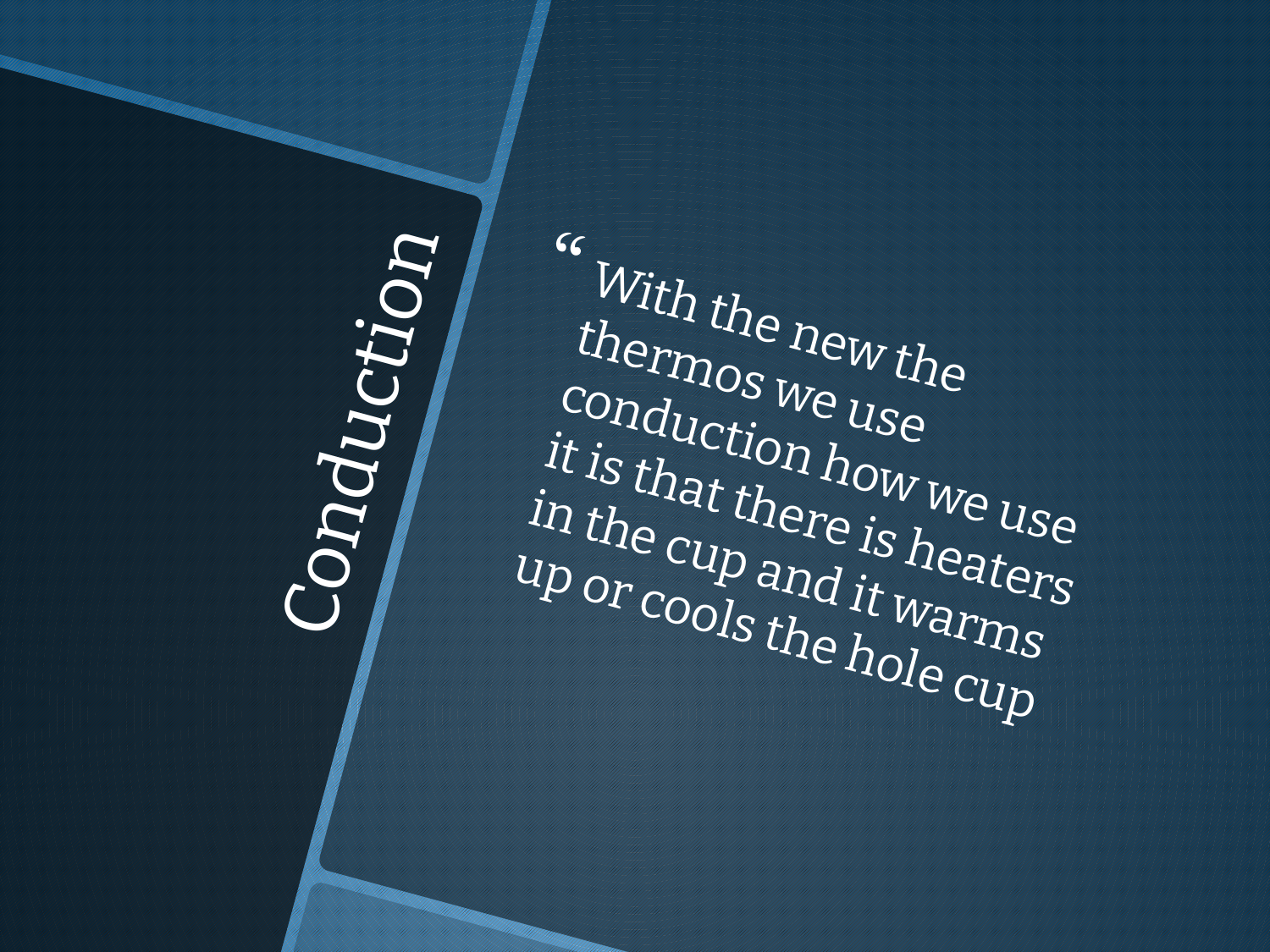

With the new the thermos we use conduction how we use it is that there is heaters in the cup and it warms up or cools the hole cup
# Conduction